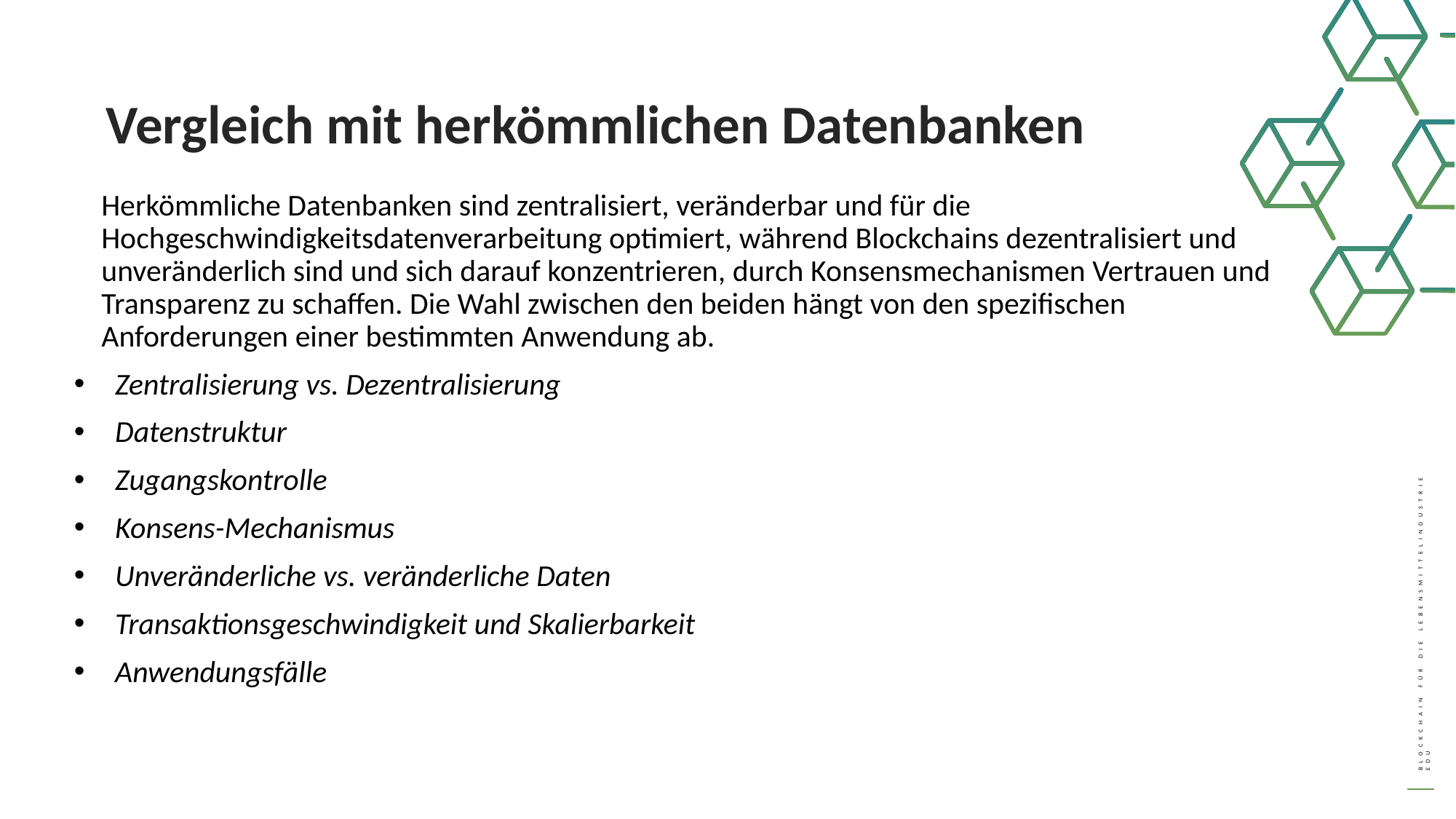

Vergleich mit herkömmlichen Datenbanken
	Herkömmliche Datenbanken sind zentralisiert, veränderbar und für die Hochgeschwindigkeitsdatenverarbeitung optimiert, während Blockchains dezentralisiert und unveränderlich sind und sich darauf konzentrieren, durch Konsensmechanismen Vertrauen und Transparenz zu schaffen. Die Wahl zwischen den beiden hängt von den spezifischen Anforderungen einer bestimmten Anwendung ab.
Zentralisierung vs. Dezentralisierung
Datenstruktur
Zugangskontrolle
Konsens-Mechanismus
Unveränderliche vs. veränderliche Daten
Transaktionsgeschwindigkeit und Skalierbarkeit
Anwendungsfälle